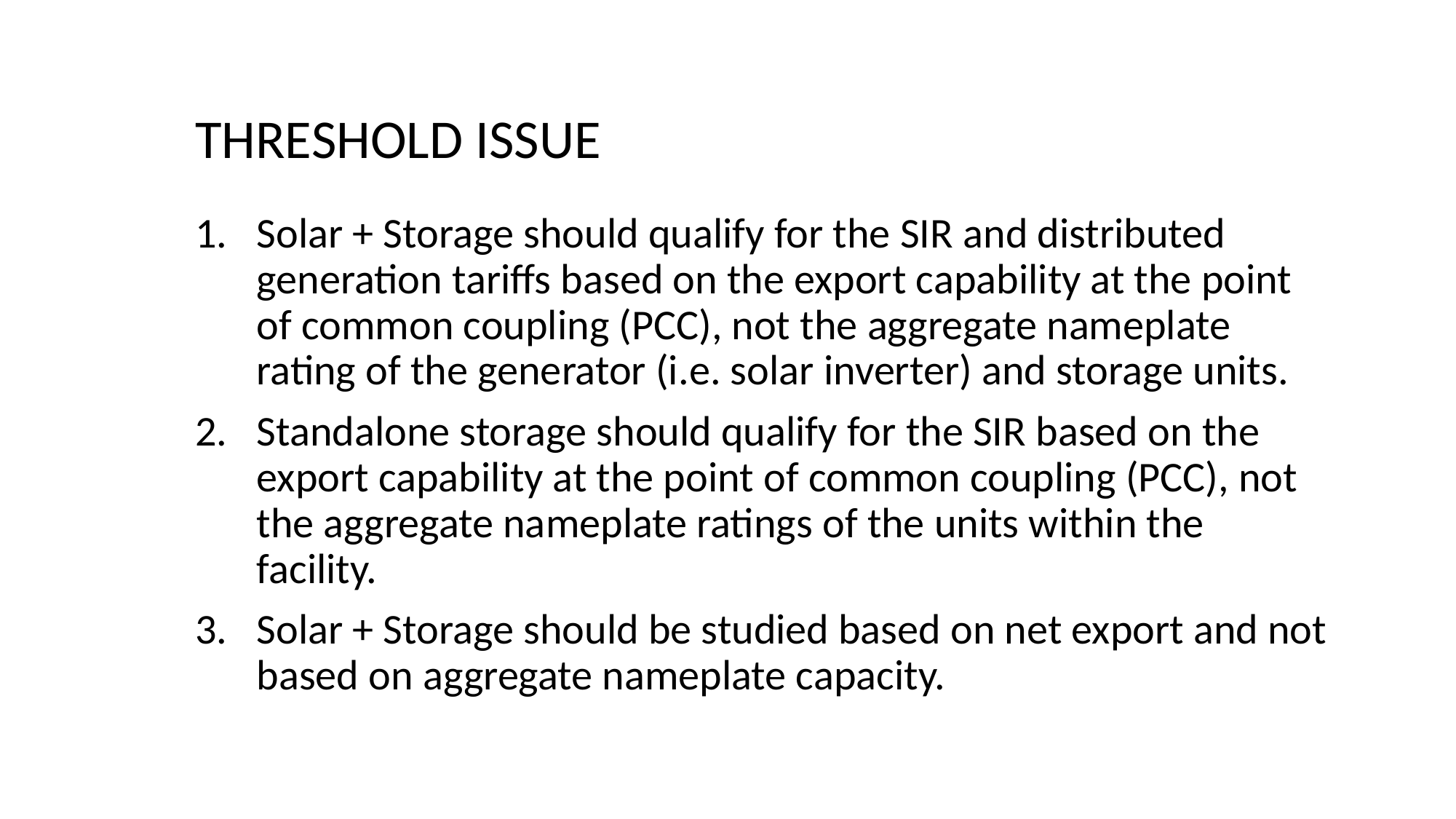

# THRESHOLD ISSUE
Solar + Storage should qualify for the SIR and distributed generation tariffs based on the export capability at the point of common coupling (PCC), not the aggregate nameplate rating of the generator (i.e. solar inverter) and storage units.
Standalone storage should qualify for the SIR based on the export capability at the point of common coupling (PCC), not the aggregate nameplate ratings of the units within the facility.
Solar + Storage should be studied based on net export and not based on aggregate nameplate capacity.